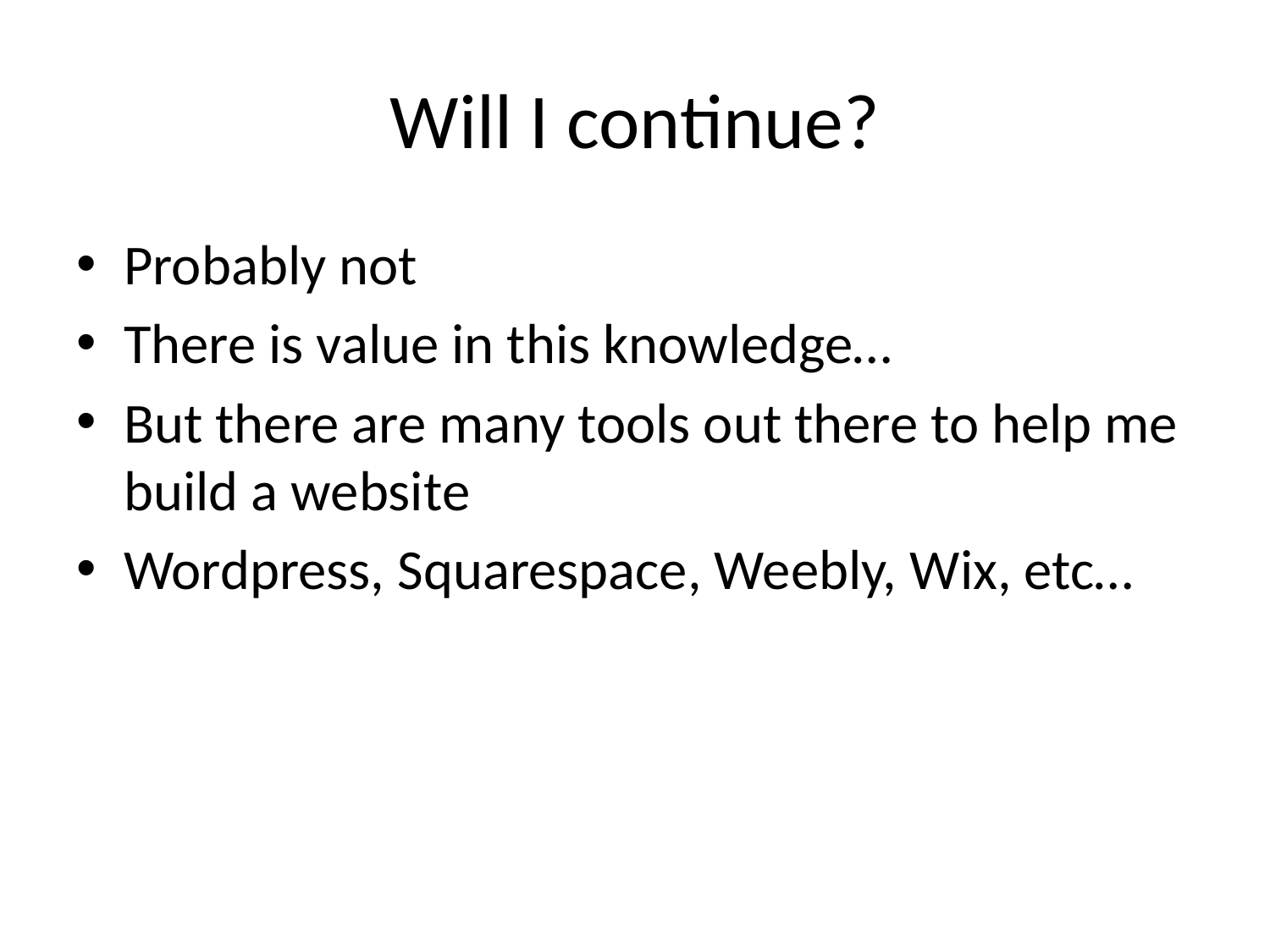

# Will I continue?
Probably not
There is value in this knowledge…
But there are many tools out there to help me build a website
Wordpress, Squarespace, Weebly, Wix, etc…